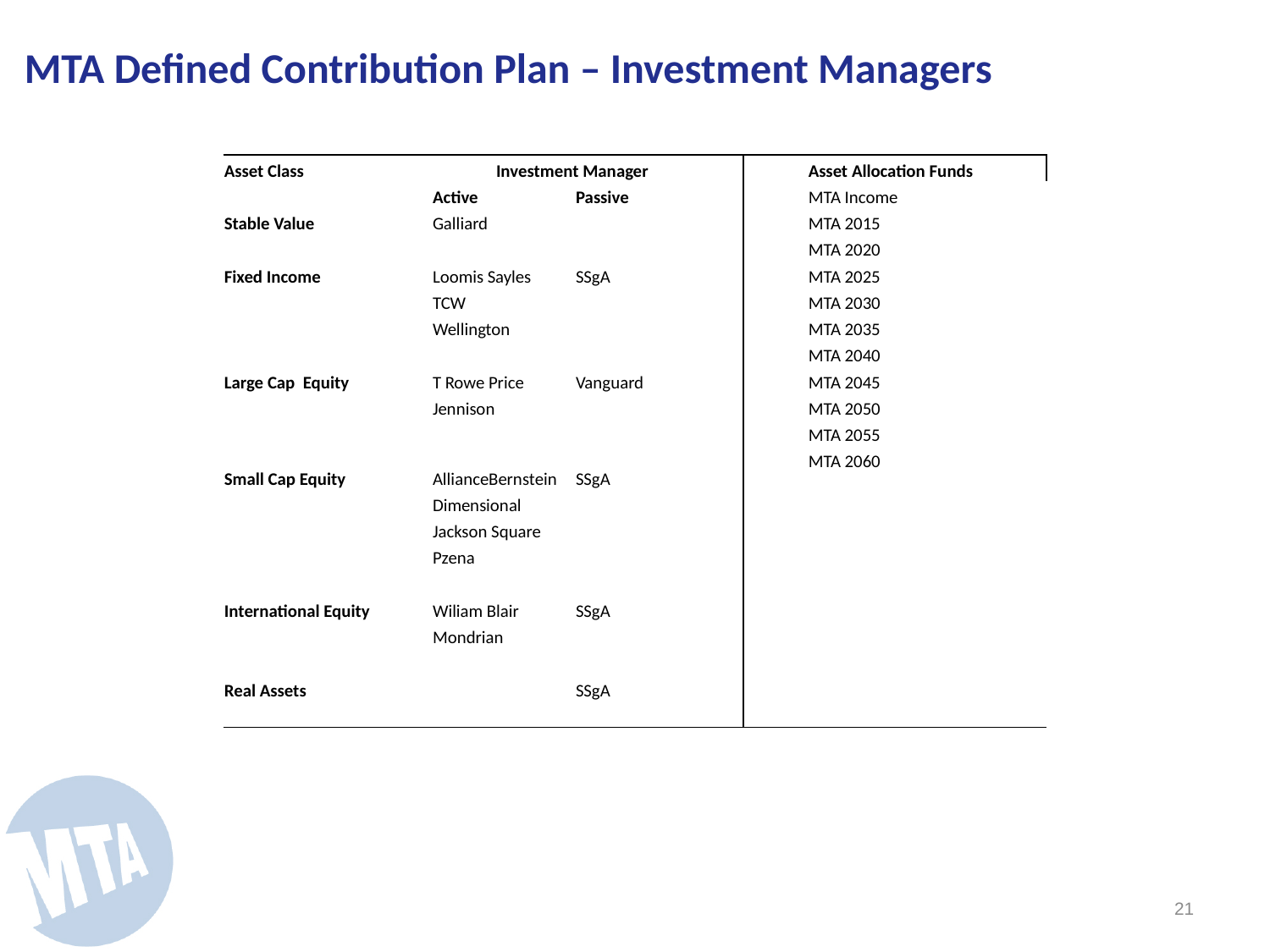

MTA Defined Contribution Plan – Investment Managers
| Asset Class | Investment Manager |  | Asset Allocation Funds |
| --- | --- | --- | --- |
|  | Active | Passive | MTA Income |
| Stable Value | Galliard |  | MTA 2015 |
|  |  |  | MTA 2020 |
| Fixed Income | Loomis Sayles | SSgA | MTA 2025 |
|  | TCW |  | MTA 2030 |
|  | Wellington |  | MTA 2035 |
|  |  |  | MTA 2040 |
| Large Cap Equity | T Rowe Price | Vanguard | MTA 2045 |
|  | Jennison |  | MTA 2050 |
|  |  |  | MTA 2055 |
| Small Cap Equity | AllianceBernstein | SSgA | MTA 2060 |
|  | Dimensional |  |  |
|  | Jackson Square |  |  |
|  | Pzena |  |  |
|  |  |  |  |
| International Equity | Wiliam Blair | SSgA |  |
|  | Mondrian |  |  |
|  |  |  |  |
| Real Assets |  | SSgA |  |
|  |  |  |  |
21